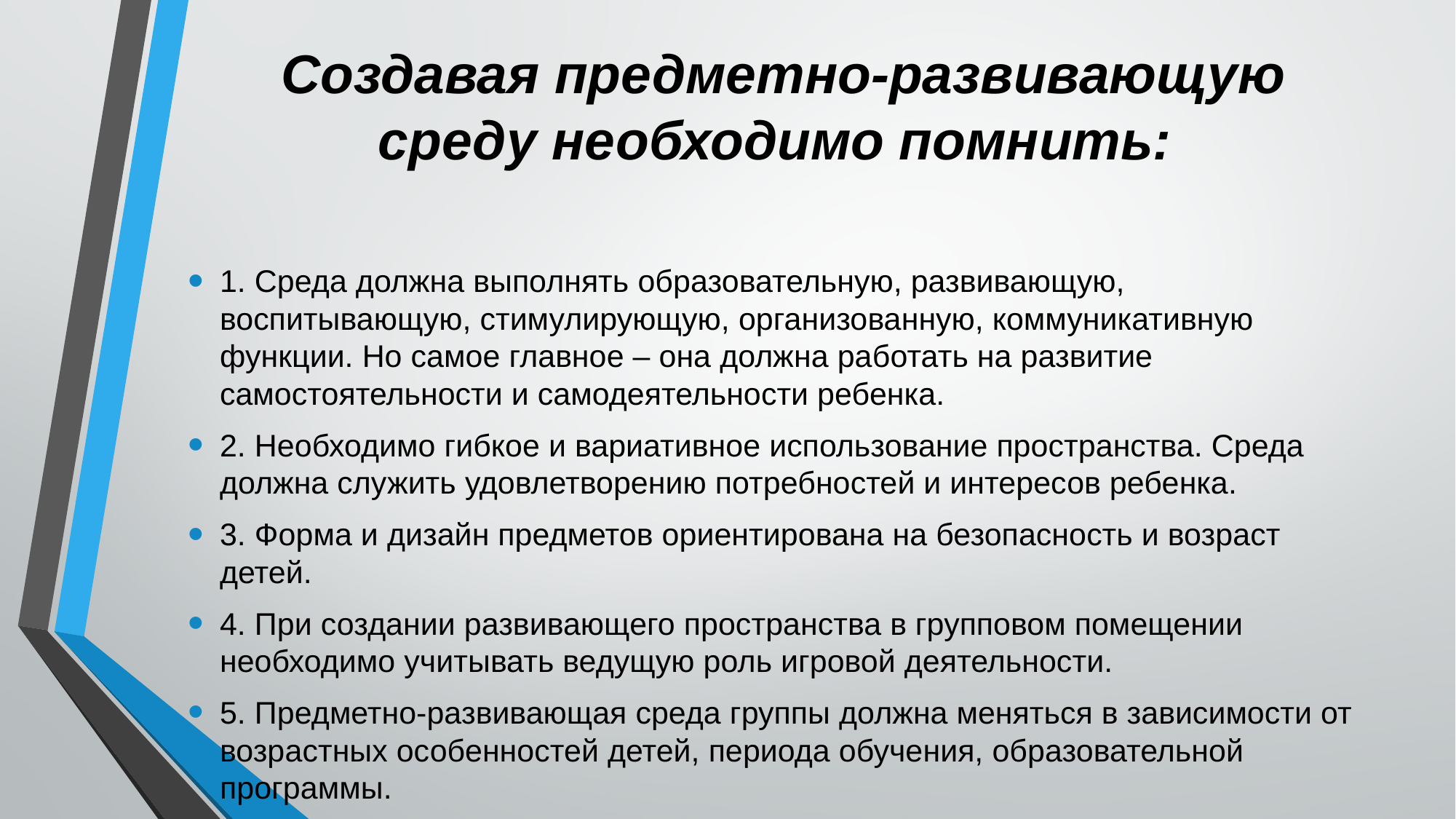

# Создавая предметно-развивающую среду необходимо помнить:
1. Среда должна выполнять образовательную, развивающую, воспитывающую, стимулирующую, организованную, коммуникативную функции. Но самое главное – она должна работать на развитие самостоятельности и самодеятельности ребенка.
2. Необходимо гибкое и вариативное использование пространства. Среда должна служить удовлетворению потребностей и интересов ребенка.
3. Форма и дизайн предметов ориентирована на безопасность и возраст детей.
4. При создании развивающего пространства в групповом помещении необходимо учитывать ведущую роль игровой деятельности.
5. Предметно-развивающая среда группы должна меняться в зависимости от возрастных особенностей детей, периода обучения, образовательной программы.